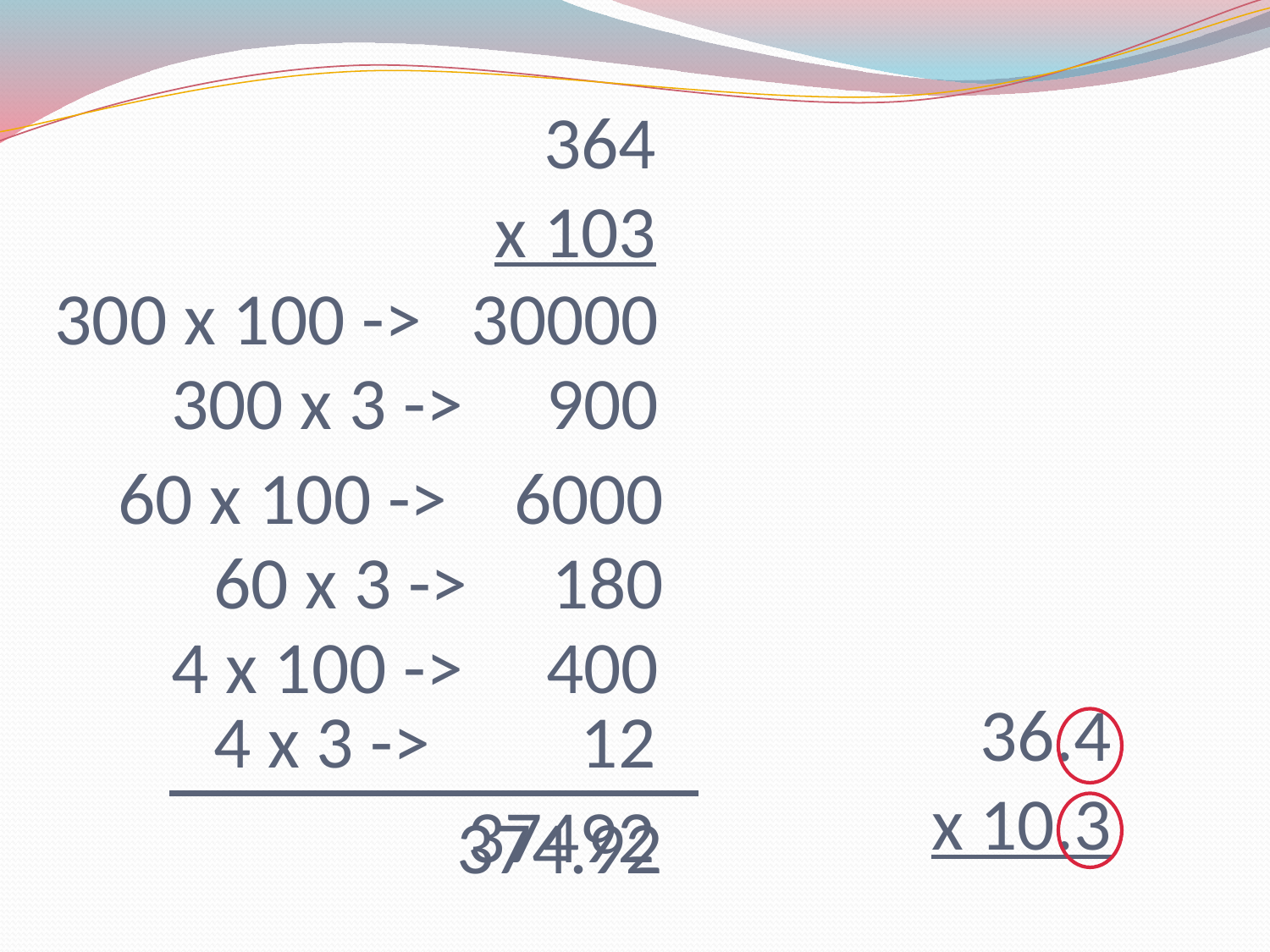

364
x 103
300 x 100 ->   30000
300 x 3 ->     900
60 x 100 ->    6000
60 x 3 ->     180
4 x 100 ->     400
36.4
x 10.3
4 x 3 ->         12

37492
374.92